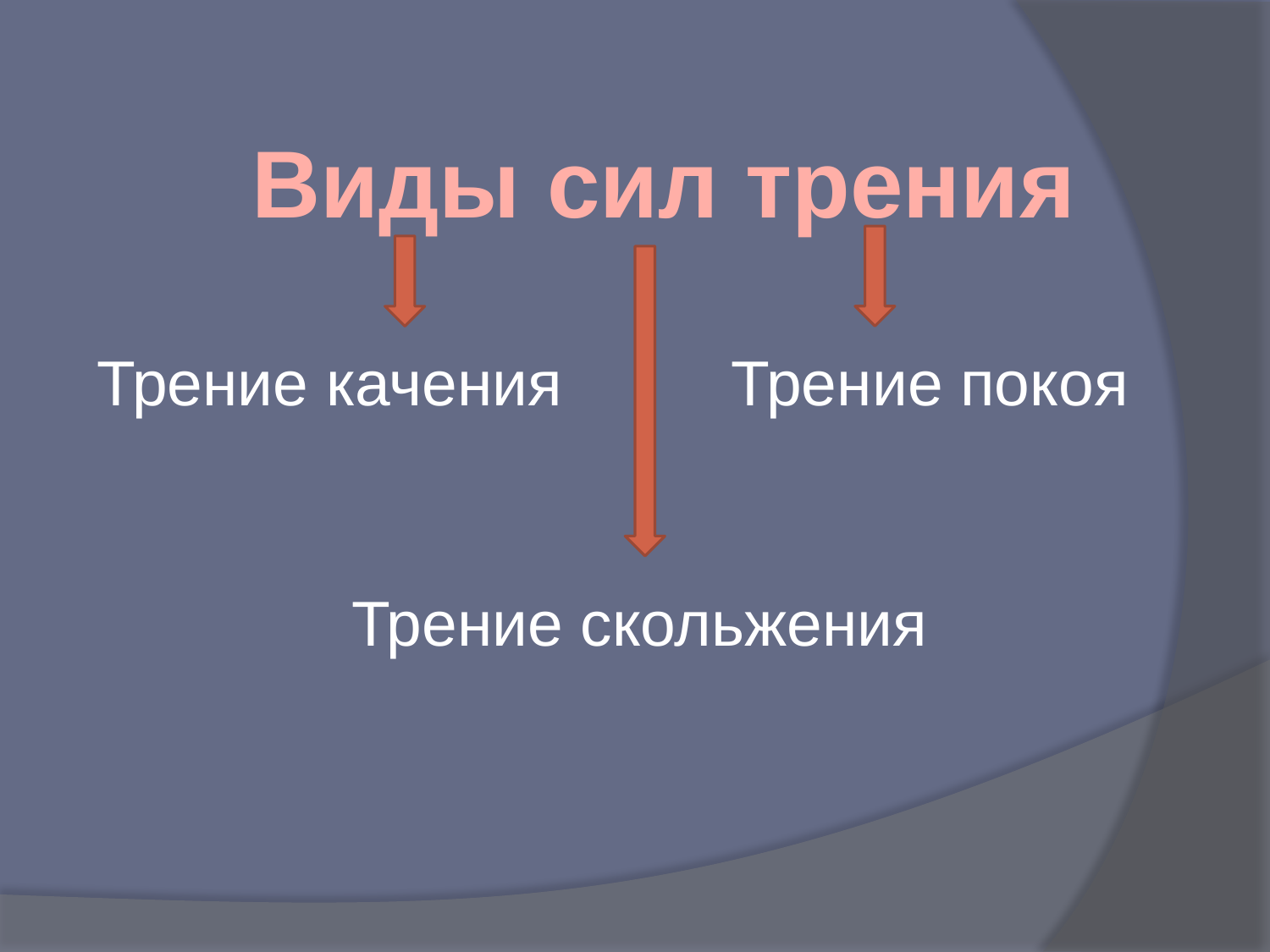

Виды сил трения

Трение качения
Трение покоя
Трение скольжения